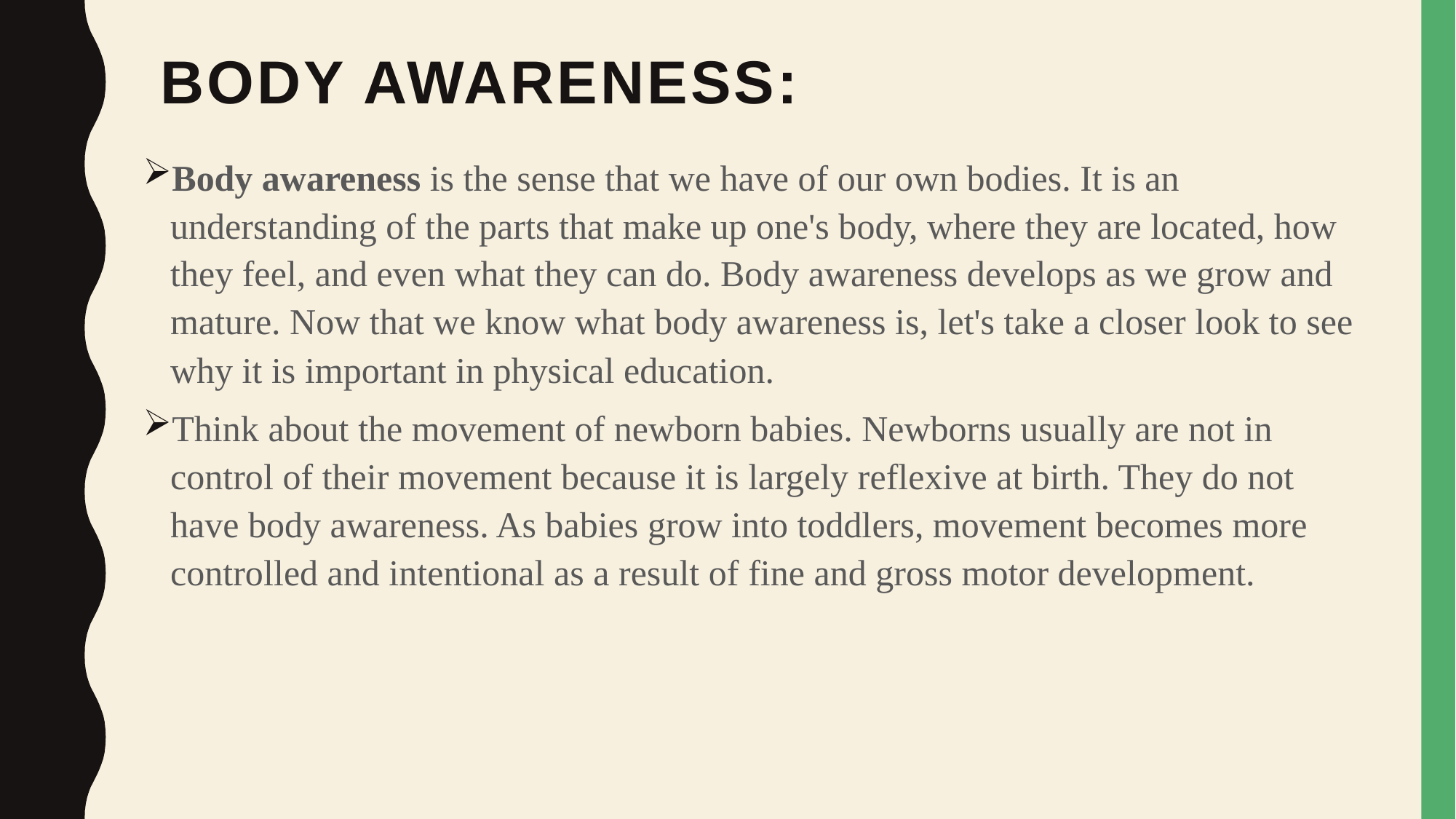

# Body awareness:
Body awareness is the sense that we have of our own bodies. It is an understanding of the parts that make up one's body, where they are located, how they feel, and even what they can do. Body awareness develops as we grow and mature. Now that we know what body awareness is, let's take a closer look to see why it is important in physical education.
Think about the movement of newborn babies. Newborns usually are not in control of their movement because it is largely reflexive at birth. They do not have body awareness. As babies grow into toddlers, movement becomes more controlled and intentional as a result of fine and gross motor development.